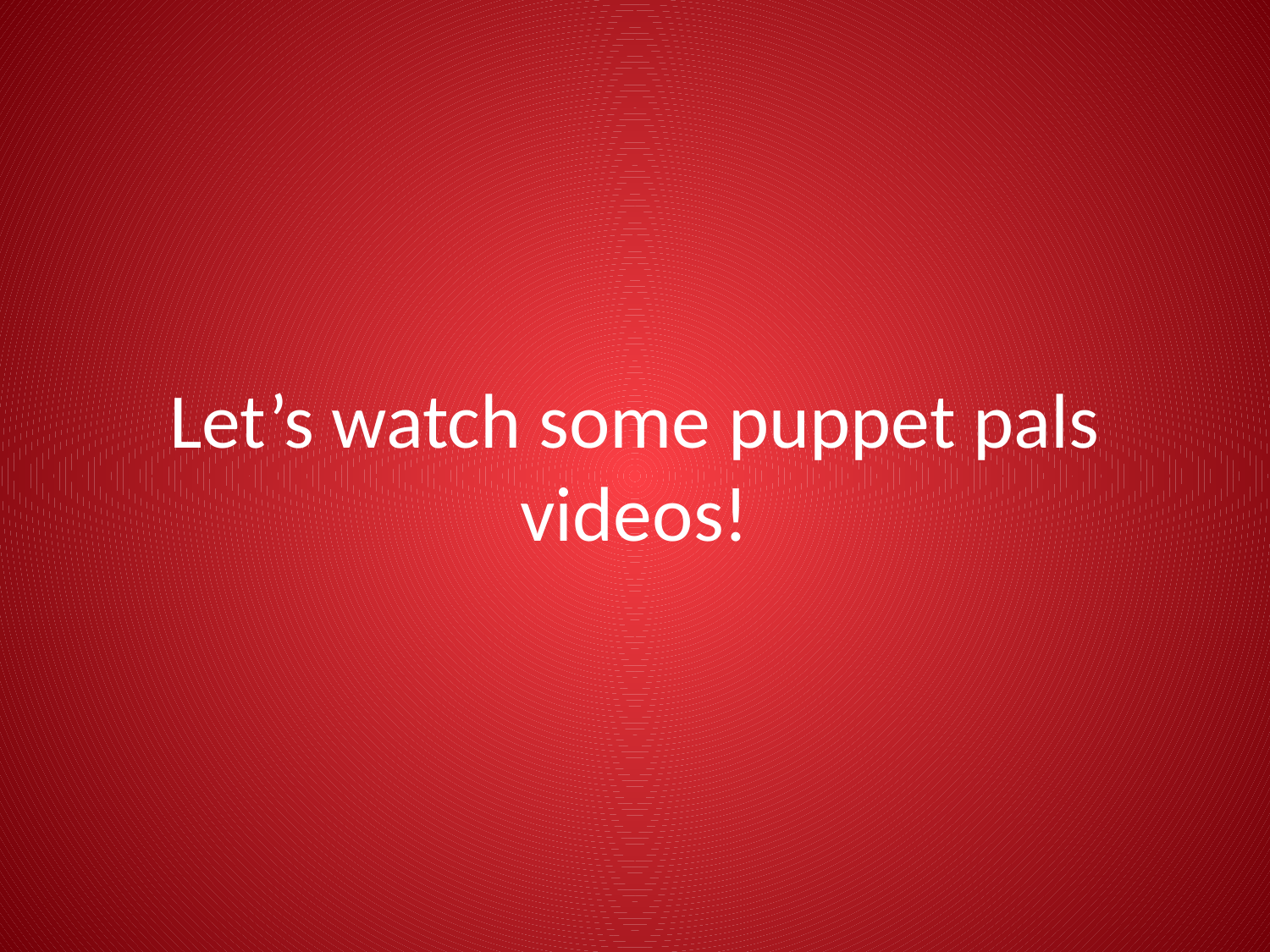

# Let’s watch some puppet pals videos!